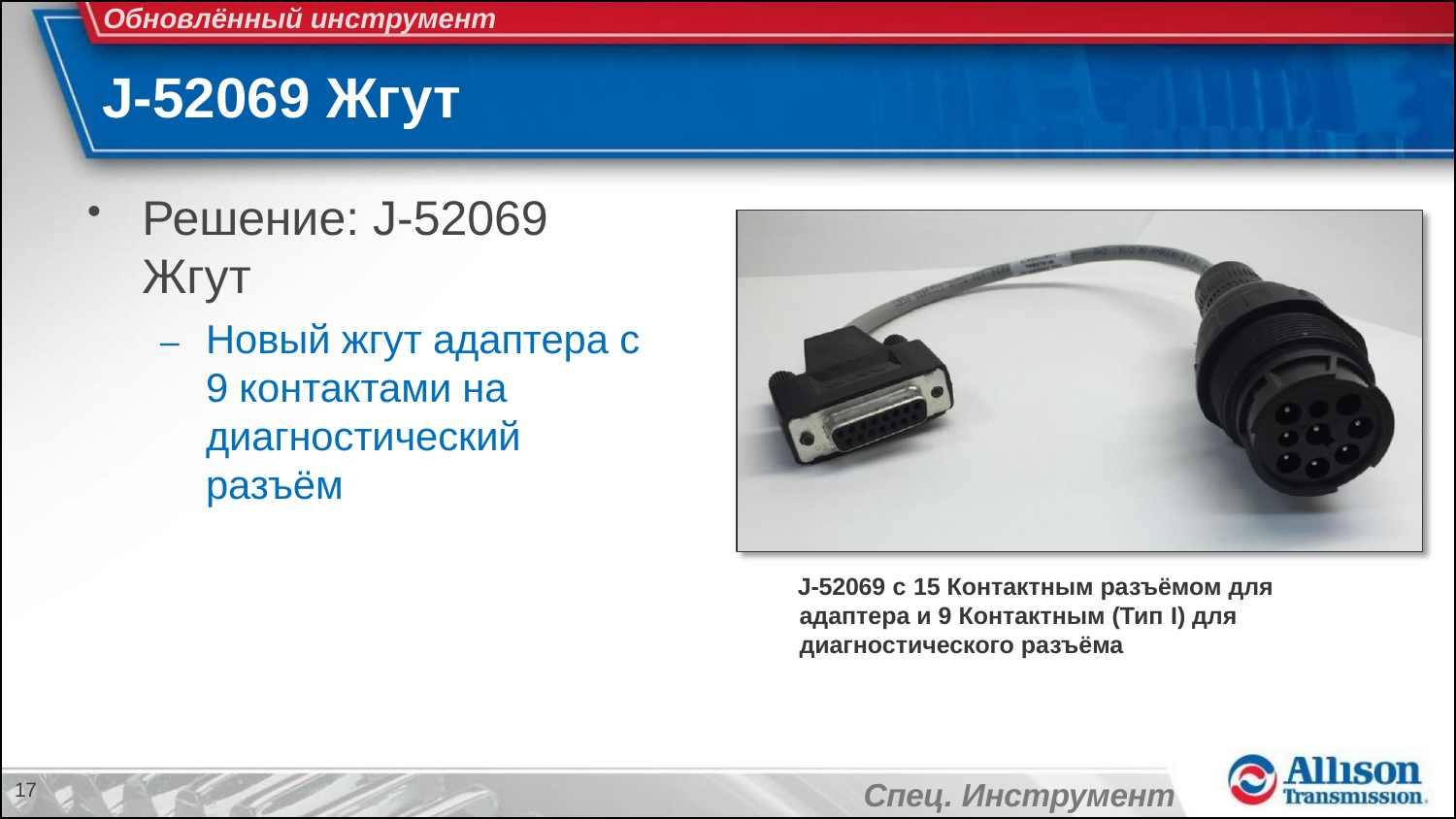

Обновлённый инструмент
# J-52069 Жгут
Решение: J-52069 Жгут
–	Новый жгут адаптера с 9 контактами на диагностический разъём

J-52069 с 15 Контактным разъёмом для адаптера и 9 Контактным (Тип I) для диагностического разъёма

17
Спец. Инструмент